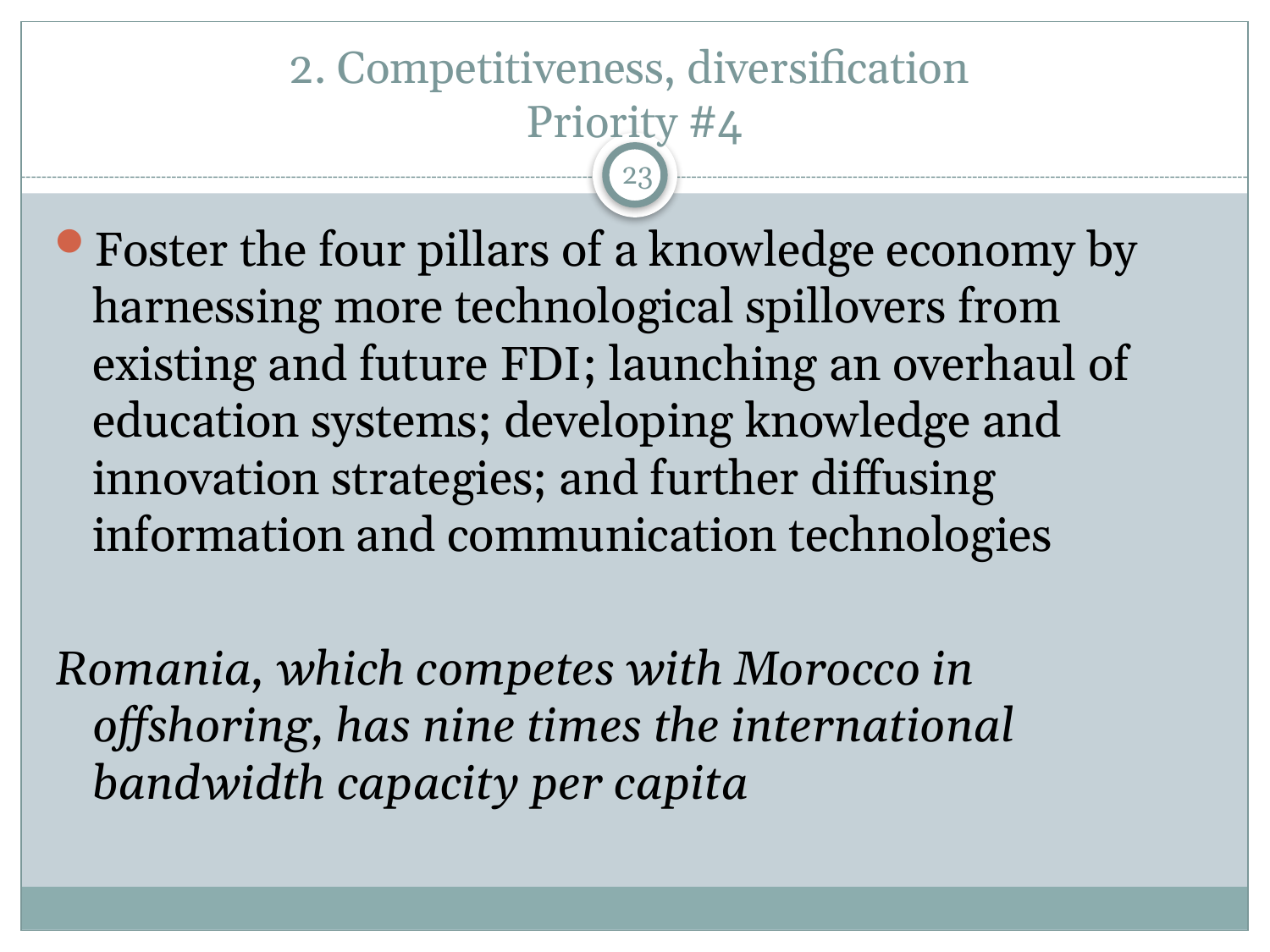

# 2. Competitiveness, diversification Priority #4
23
Foster the four pillars of a knowledge economy by harnessing more technological spillovers from existing and future FDI; launching an overhaul of education systems; developing knowledge and innovation strategies; and further diffusing information and communication technologies

Romania, which competes with Morocco in offshoring, has nine times the international bandwidth capacity per capita